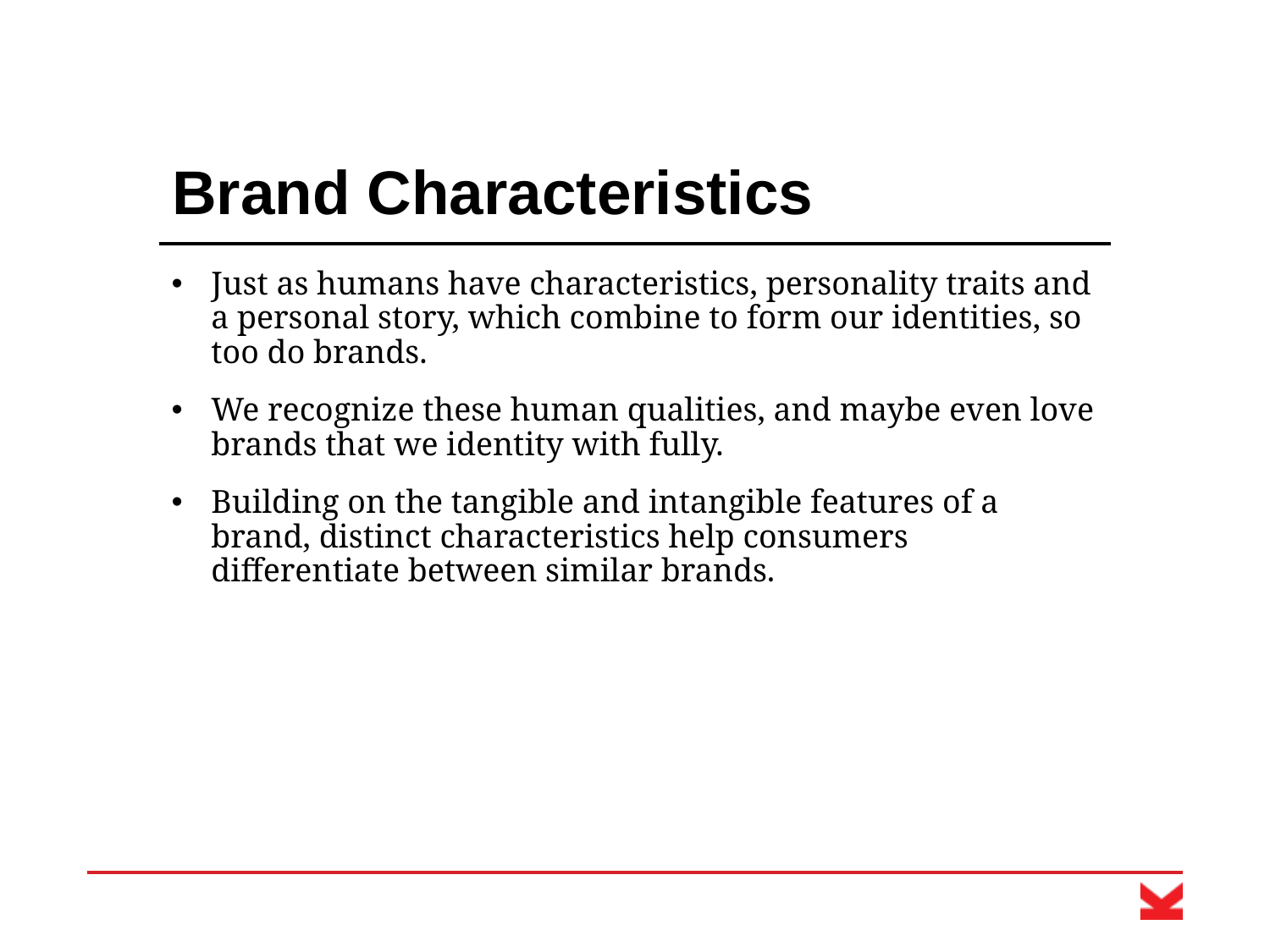

# Brand Characteristics
Just as humans have characteristics, personality traits and a personal story, which combine to form our identities, so too do brands.
We recognize these human qualities, and maybe even love brands that we identity with fully.
Building on the tangible and intangible features of a brand, distinct characteristics help consumers differentiate between similar brands.